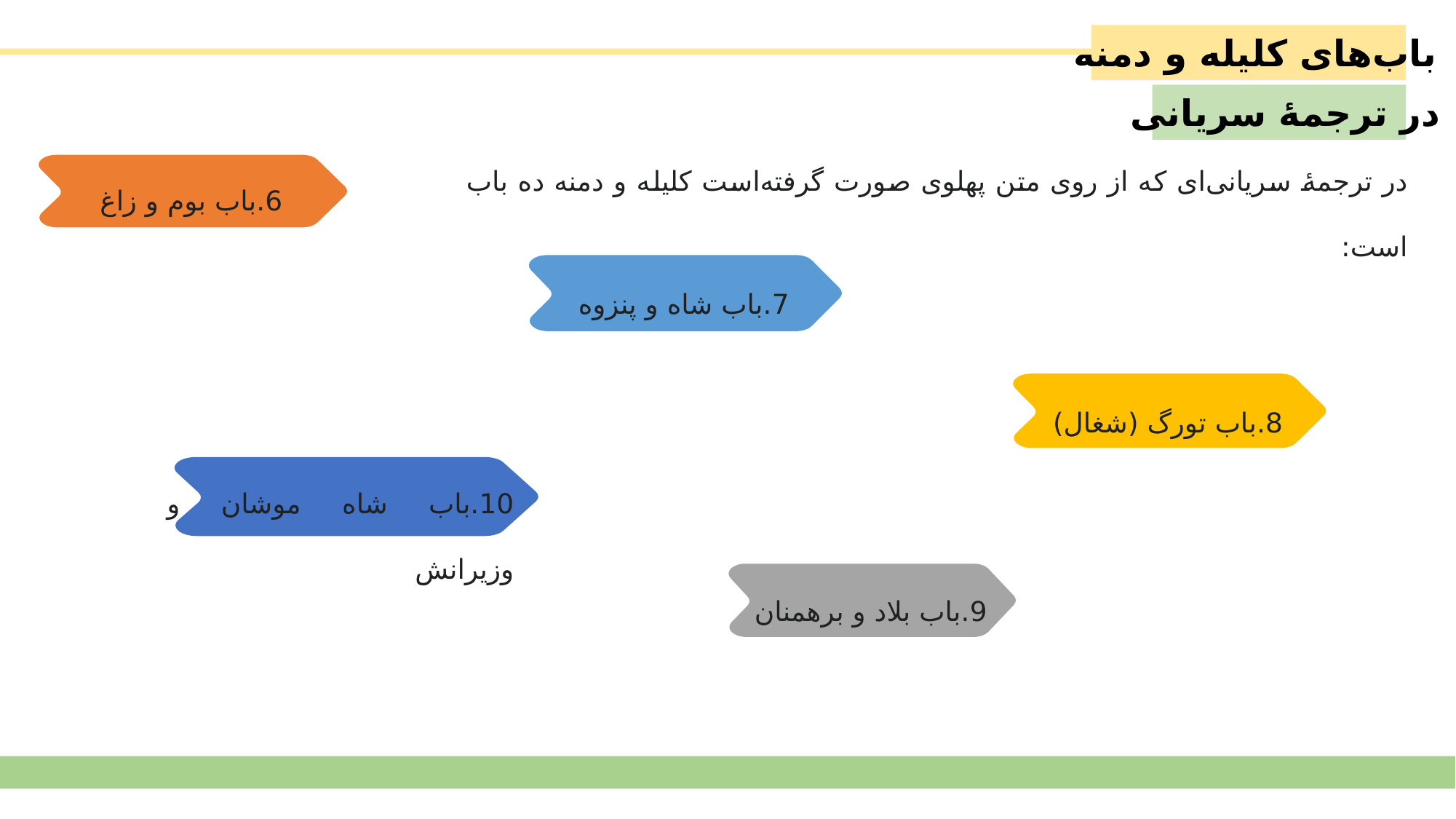

باب‌های کلیله و دمنه

در ترجمهٔ سریانی
در ترجمهٔ سریانی‌ای که از روی متن پهلوی صورت گرفته‌است کلیله و دمنه ده باب است:
6.باب بوم و زاغ

7.باب شاه و پنزوه

8.باب تورگ (شغال)

10.باب شاه موشان و وزیرانش

9.باب بلاد و برهمنان